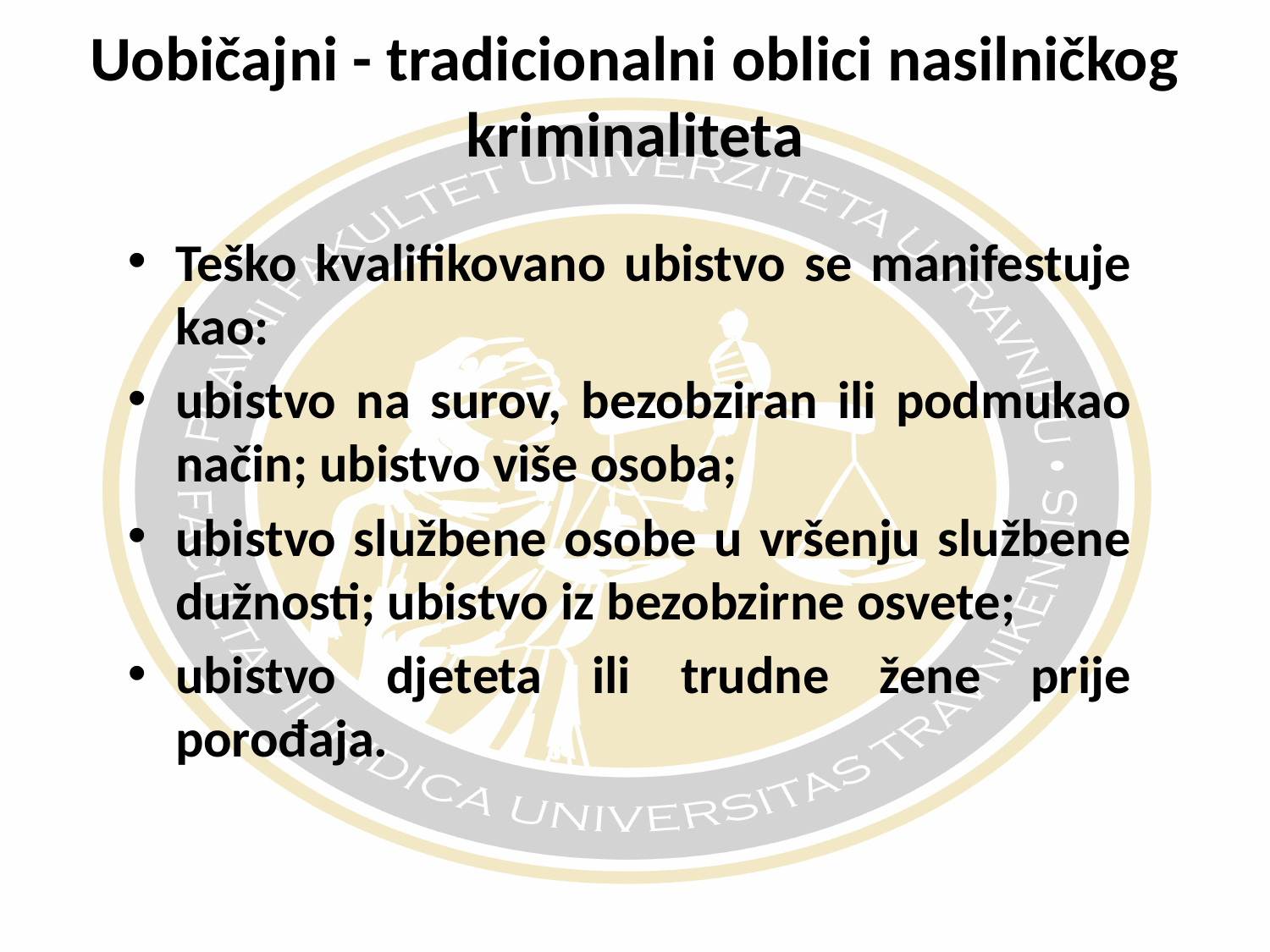

# Uobičajni - tradicionalni oblici nasilničkog kriminaliteta
Teško kvalifikovano ubistvo se manifestuje kao:
ubistvo na surov, bezobziran ili podmukao način; ubistvo više osoba;
ubistvo službene osobe u vršenju službene dužnosti; ubistvo iz bezobzirne osvete;
ubistvo djeteta ili trudne žene prije porođaja.